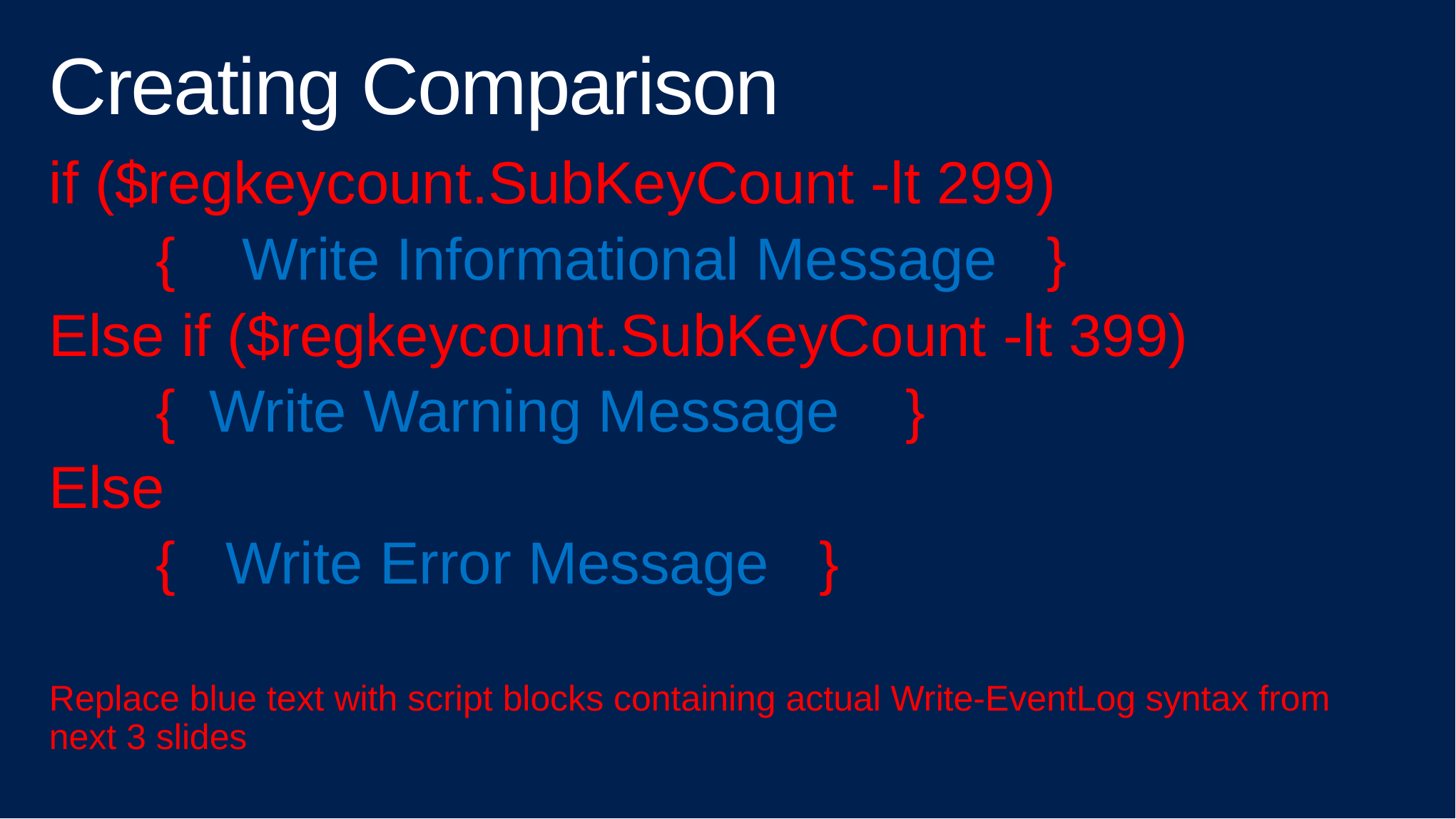

# Creating Comparison
if ($regkeycount.SubKeyCount -lt 299)
	{    Write Informational Message   }
Else if ($regkeycount.SubKeyCount -lt 399)
	{  Write Warning Message    }
Else
	{   Write Error Message   }

Replace blue text with script blocks containing actual Write-EventLog syntax from next 3 slides